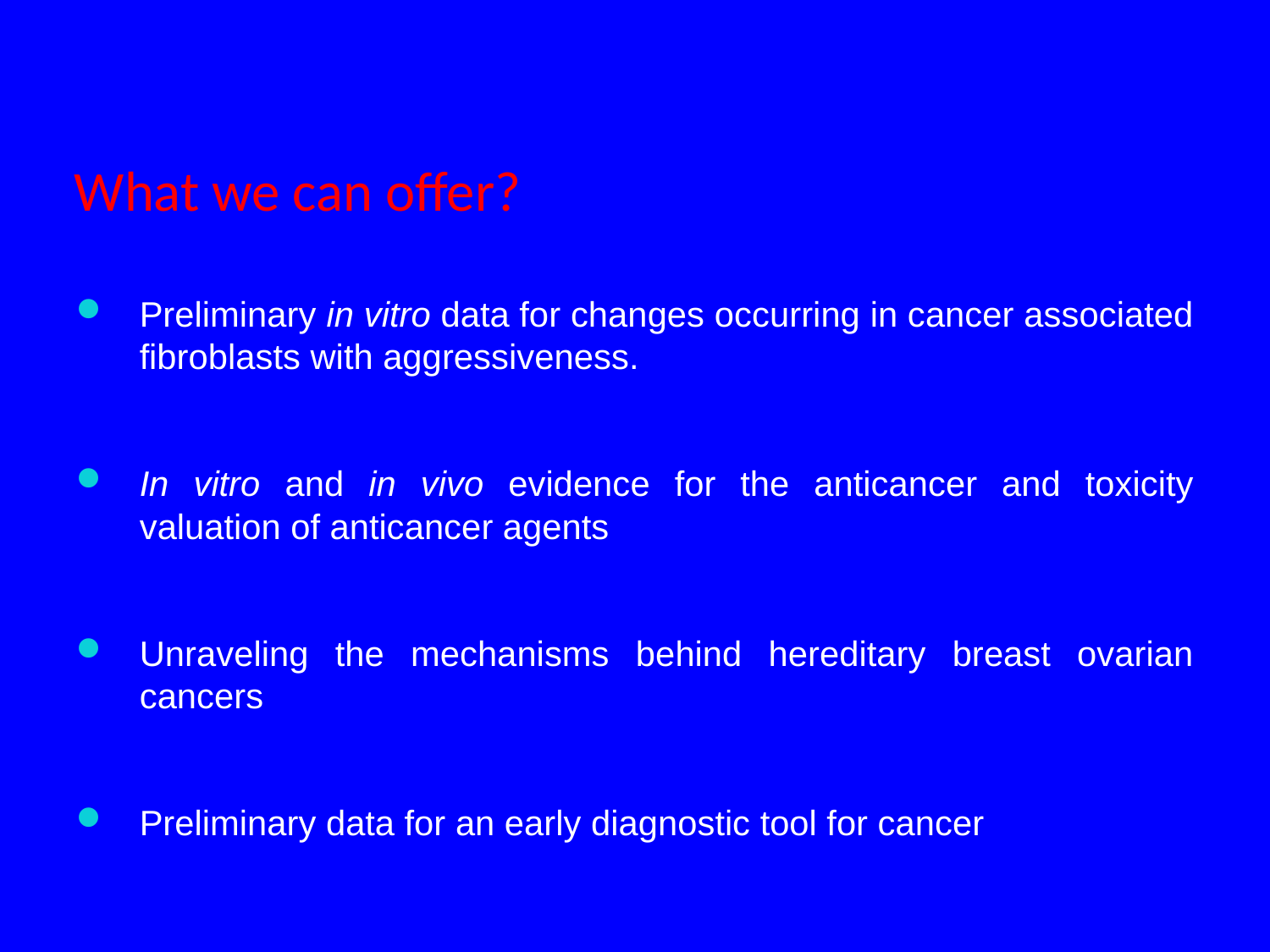

# What we can offer?
Preliminary in vitro data for changes occurring in cancer associated fibroblasts with aggressiveness.

In vitro and in vivo evidence for the anticancer and toxicity valuation of anticancer agents

Unraveling the mechanisms behind hereditary breast ovarian cancers

Preliminary data for an early diagnostic tool for cancer